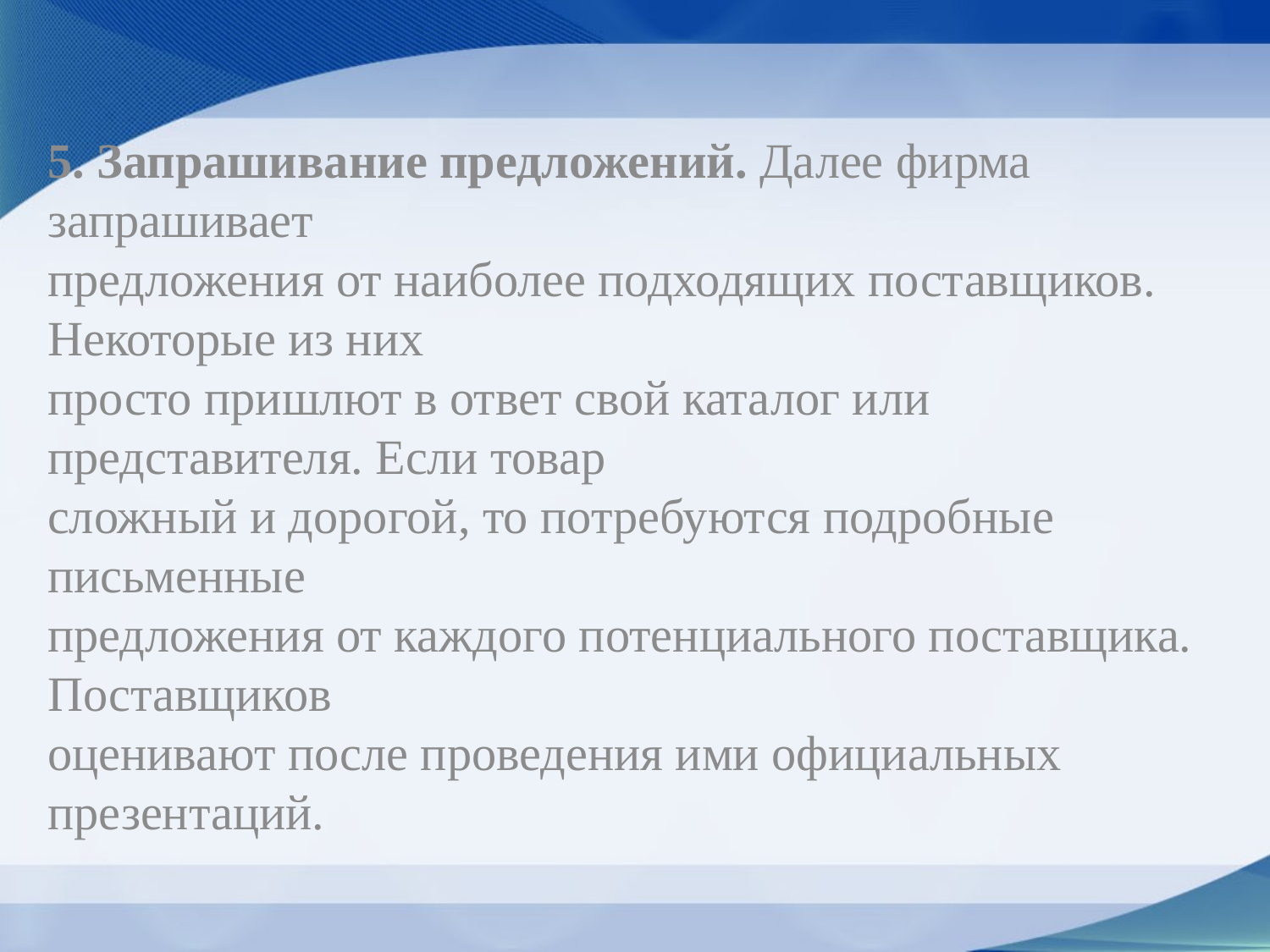

5. Запрашивание предложений. Далее фирма запрашивает
предложения от наиболее подходящих поставщиков. Некоторые из них
просто пришлют в ответ свой каталог или представителя. Если товар
сложный и дорогой, то потребуются подробные письменные
предложения от каждого потенциального поставщика. Поставщиков
оценивают после проведения ими официальных презентаций.